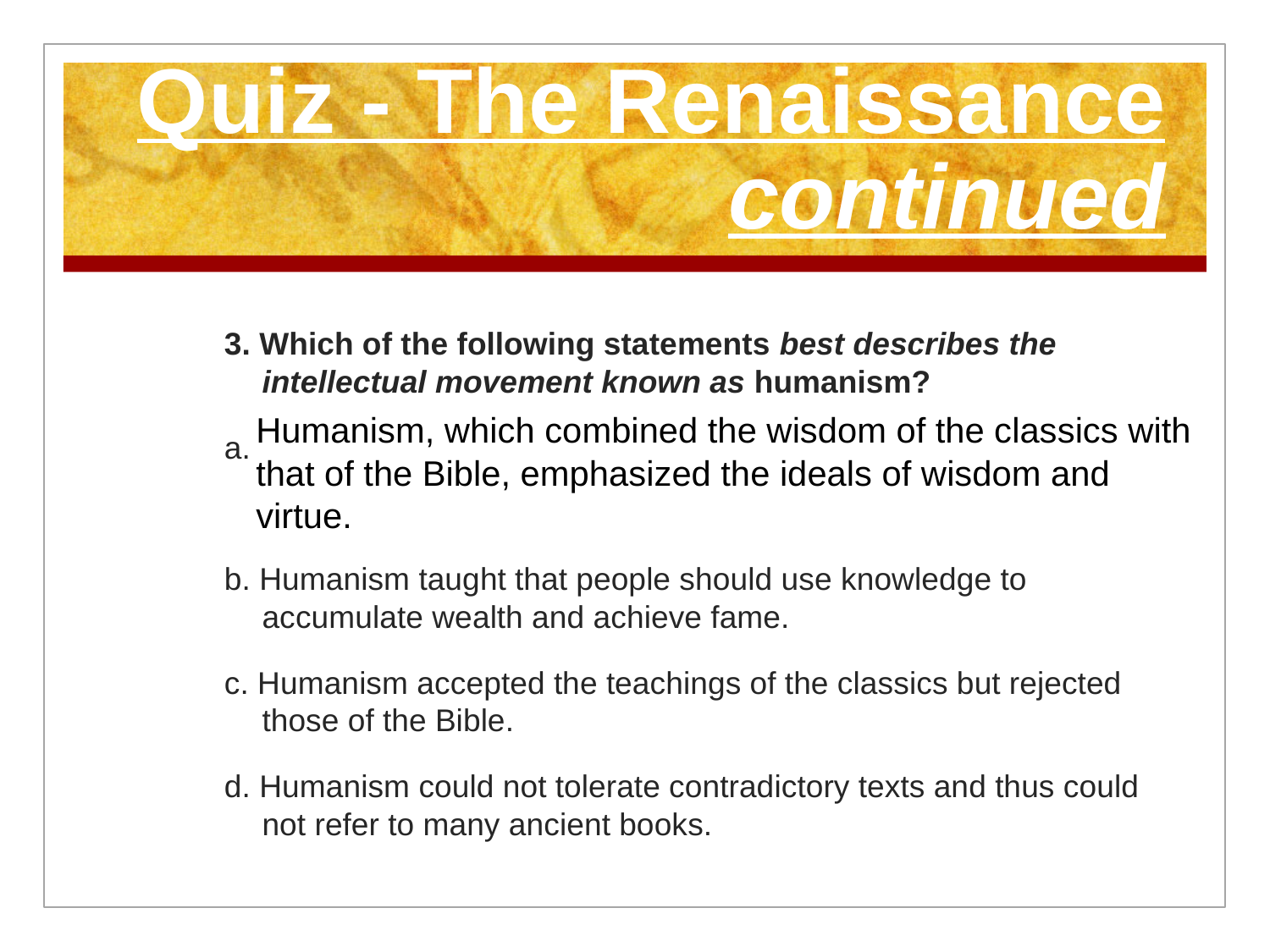

# Quiz - The Renaissance continued
3. Which of the following statements best describes the intellectual movement known as humanism?
a.

b. Humanism taught that people should use knowledge to accumulate wealth and achieve fame.
c. Humanism accepted the teachings of the classics but rejected those of the Bible.
d. Humanism could not tolerate contradictory texts and thus could not refer to many ancient books.
Humanism, which combined the wisdom of the classics with that of the Bible, emphasized the ideals of wisdom and virtue.